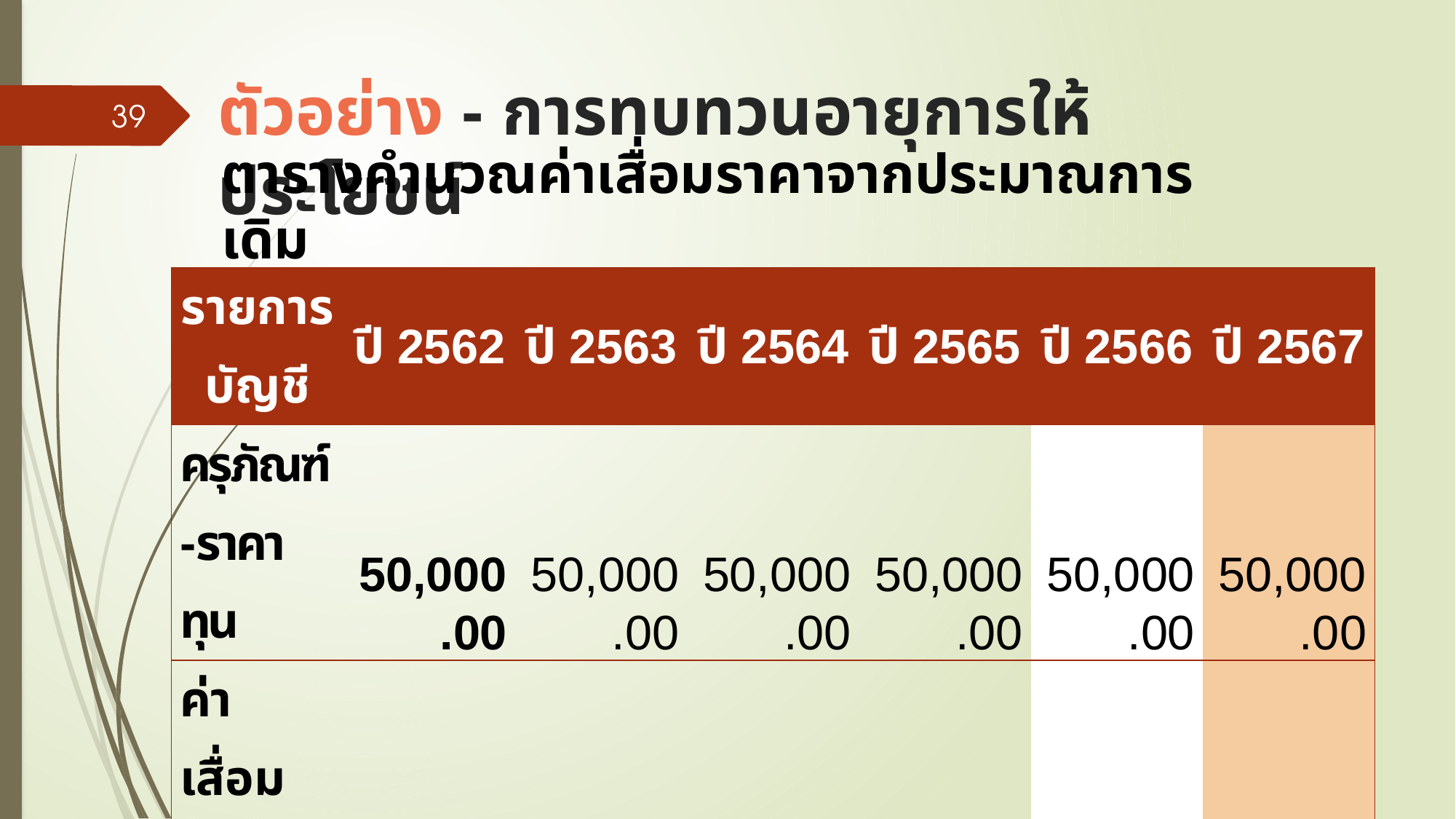

# ตัวอย่าง - การทบทวนอายุการให้ประโยชน์
39
ตารางคำนวณค่าเสื่อมราคาจากประมาณการเดิม
| รายการบัญชี | ปี 2562 | ปี 2563 | ปี 2564 | ปี 2565 | ปี 2566 | ปี 2567 |
| --- | --- | --- | --- | --- | --- | --- |
| ครุภัณฑ์-ราคาทุน | 50,000.00 | 50,000.00 | 50,000.00 | 50,000.00 | 50,000.00 | 50,000.00 |
| ค่าเสื่อมราคาสะสม | 4,166.67 | 9,166.67 | 14,166.67 | 19,166.67 | 24,166.67 | 29,166.67 |
| ค่าเสื่อมราคา | 4,166.67 | 5,000.00 | 5,000.00 | 5,000.00 | 5,000.00 | 5,000.00 |
| มูลค่าสุทธิ | 45,833.33 | 40,833.33 | 35,833.33 | 30,833.33 | 25,833.33 | 20,833.33 |